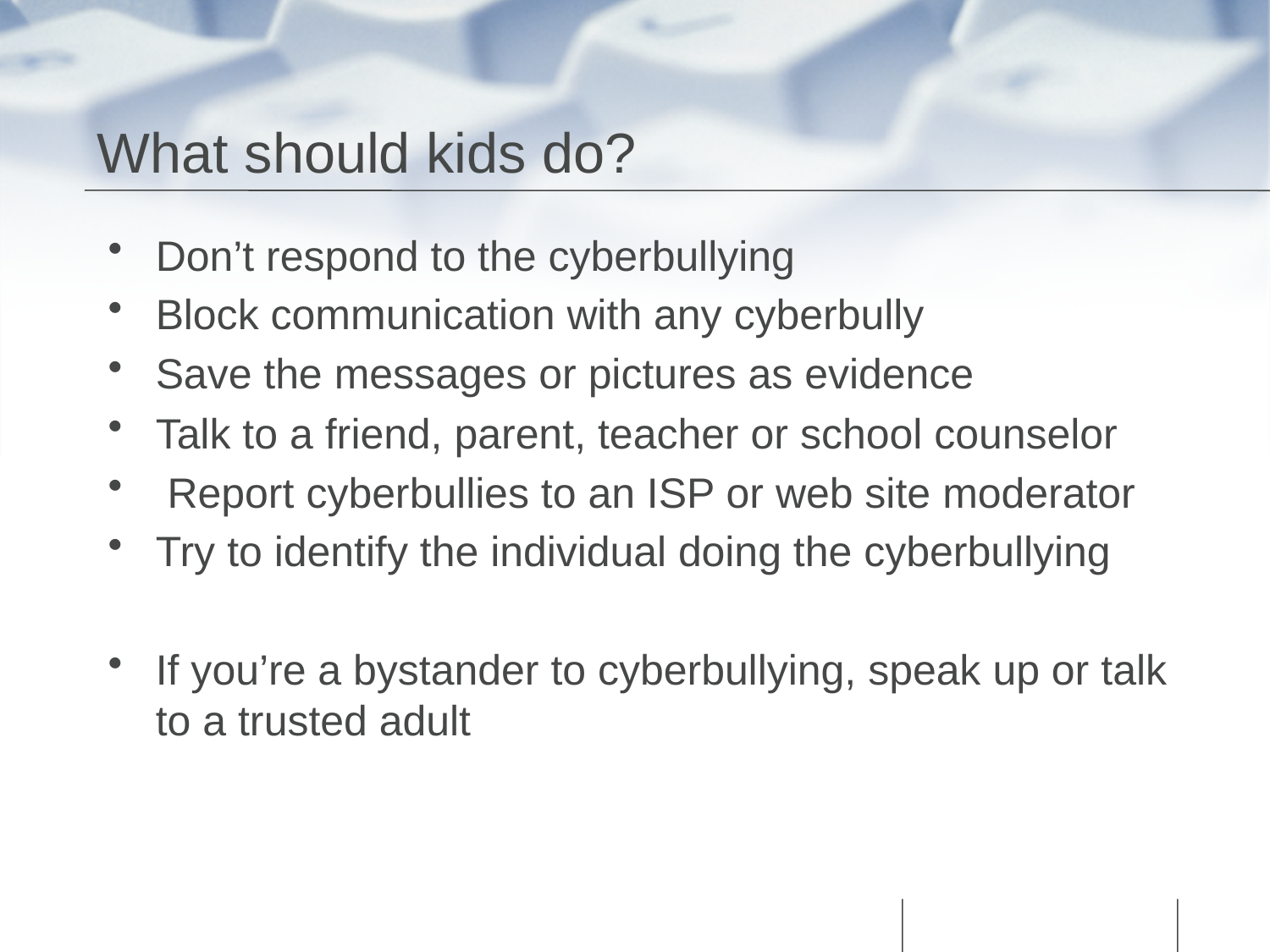

# What should kids do?
Don’t respond to the cyberbullying
Block communication with any cyberbully
Save the messages or pictures as evidence
Talk to a friend, parent, teacher or school counselor
 Report cyberbullies to an ISP or web site moderator
Try to identify the individual doing the cyberbullying

If you’re a bystander to cyberbullying, speak up or talk to a trusted adult
18